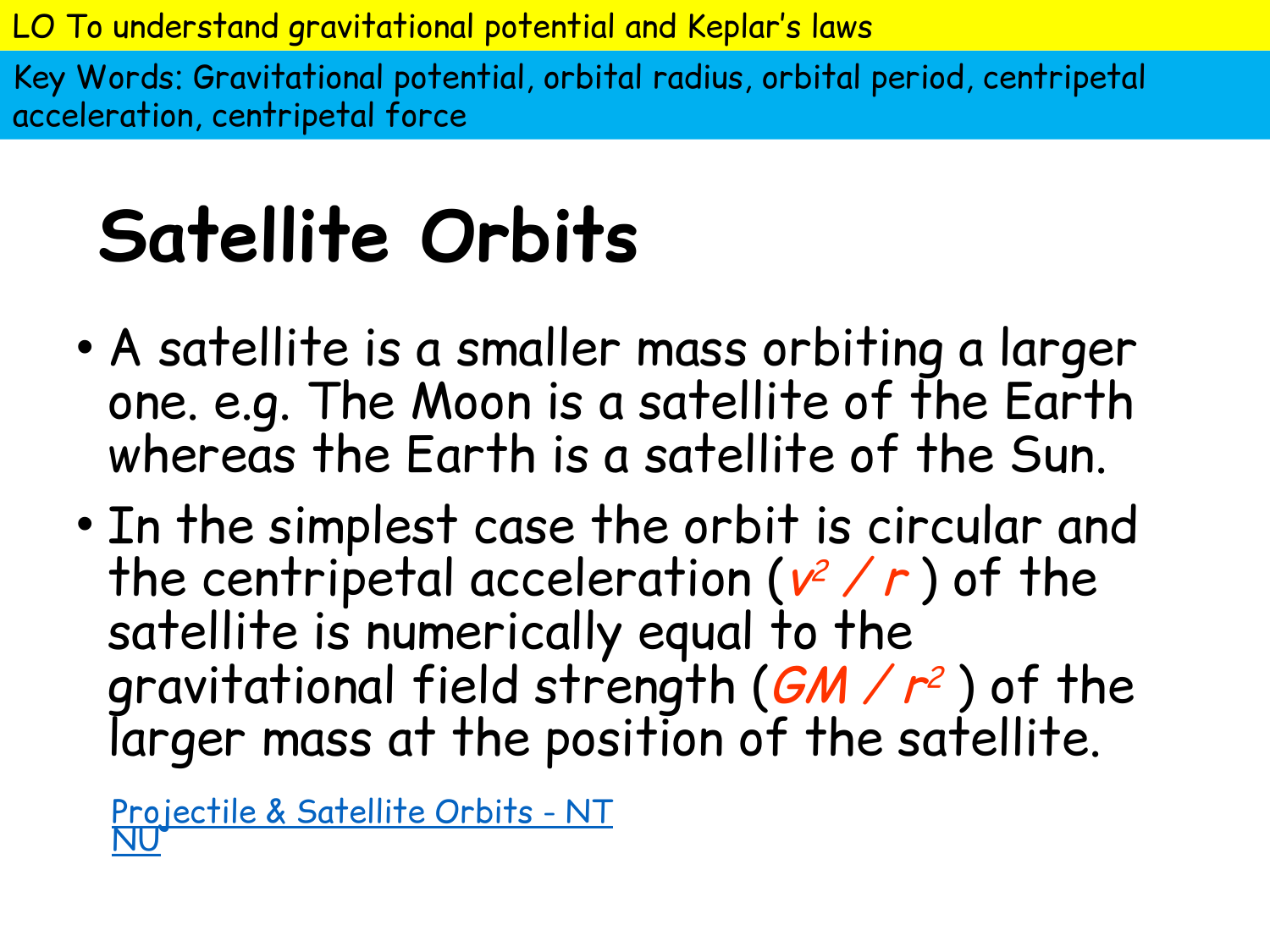

# Satellite Orbits
A satellite is a smaller mass orbiting a larger one. e.g. The Moon is a satellite of the Earth whereas the Earth is a satellite of the Sun.
In the simplest case the orbit is circular and the centripetal acceleration (v2 / r ) of the satellite is numerically equal to the gravitational field strength (GM / r2 ) of the larger mass at the position of the satellite.
Projectile & Satellite Orbits - NTNU